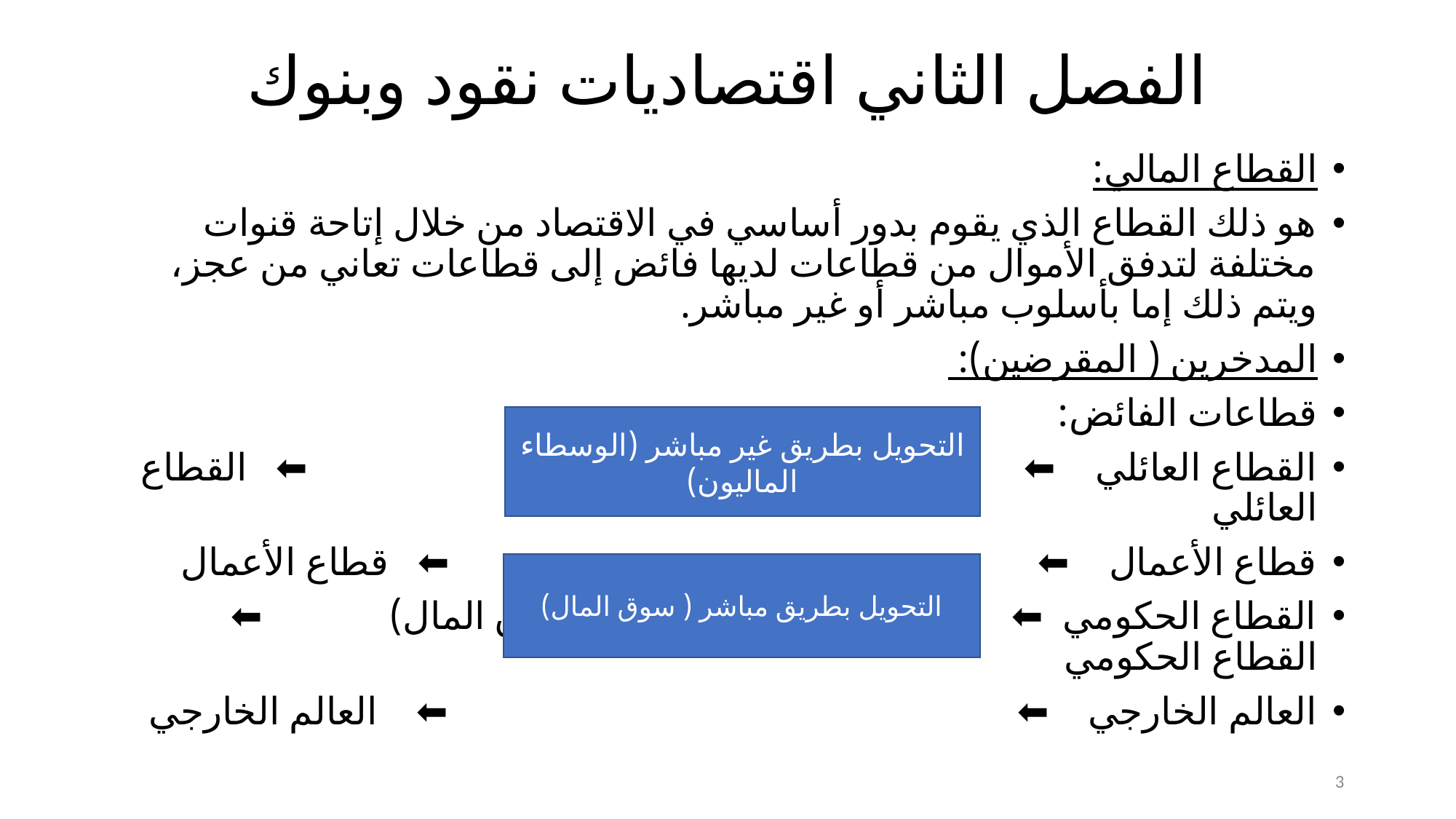

# الفصل الثاني اقتصاديات نقود وبنوك
القطاع المالي:
هو ذلك القطاع الذي يقوم بدور أساسي في الاقتصاد من خلال إتاحة قنوات مختلفة لتدفق الأموال من قطاعات لديها فائض إلى قطاعات تعاني من عجز، ويتم ذلك إما بأسلوب مباشر أو غير مباشر.
المدخرين ( المقرضين):
قطاعات الفائض:
القطاع العائلي    ⬅                                                                         ⬅   القطاع العائلي
قطاع الأعمال    ⬅                                                            ⬅   قطاع الأعمال
القطاع الحكومي  ⬅       التحويل بطريق مباشر ( سوق المال)             ⬅  القطاع الحكومي
العالم الخارجي    ⬅                                                          ⬅    العالم الخارجي
التحويل بطريق غير مباشر (الوسطاء الماليون)
التحويل بطريق مباشر ( سوق المال)
3